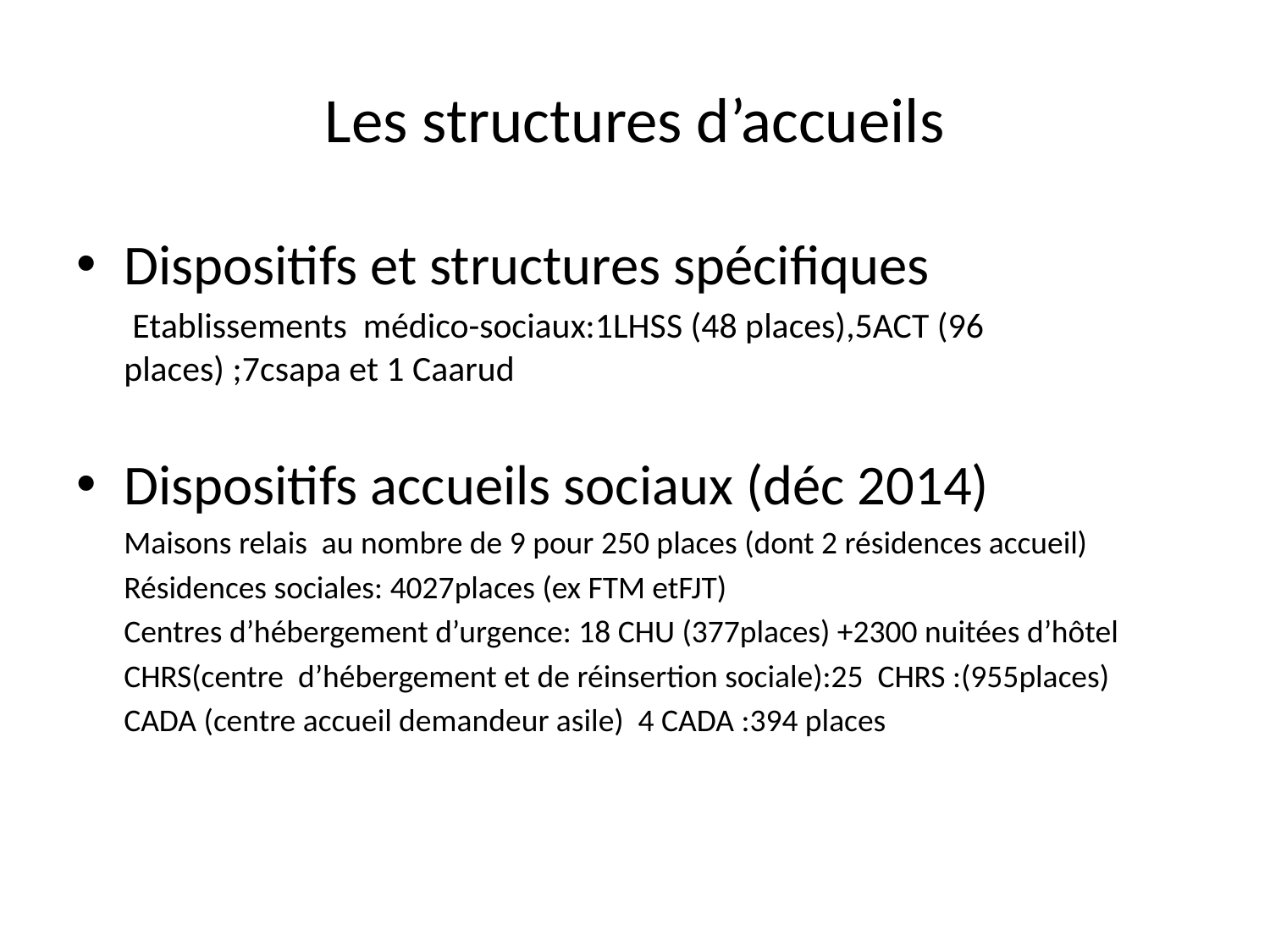

# Les structures d’accueils
Dispositifs et structures spécifiques
       Etablissements  médico-sociaux:1LHSS (48 places),5ACT (96 places) ;7csapa et 1 Caarud

Dispositifs accueils sociaux (déc 2014)
	Maisons relais  au nombre de 9 pour 250 places (dont 2 résidences accueil)
	Résidences sociales: 4027places (ex FTM etFJT)
	Centres d’hébergement d’urgence: 18 CHU (377places) +2300 nuitées d’hôtel
	CHRS(centre  d’hébergement et de réinsertion sociale):25  CHRS :(955places)
	CADA (centre accueil demandeur asile)  4 CADA :394 places